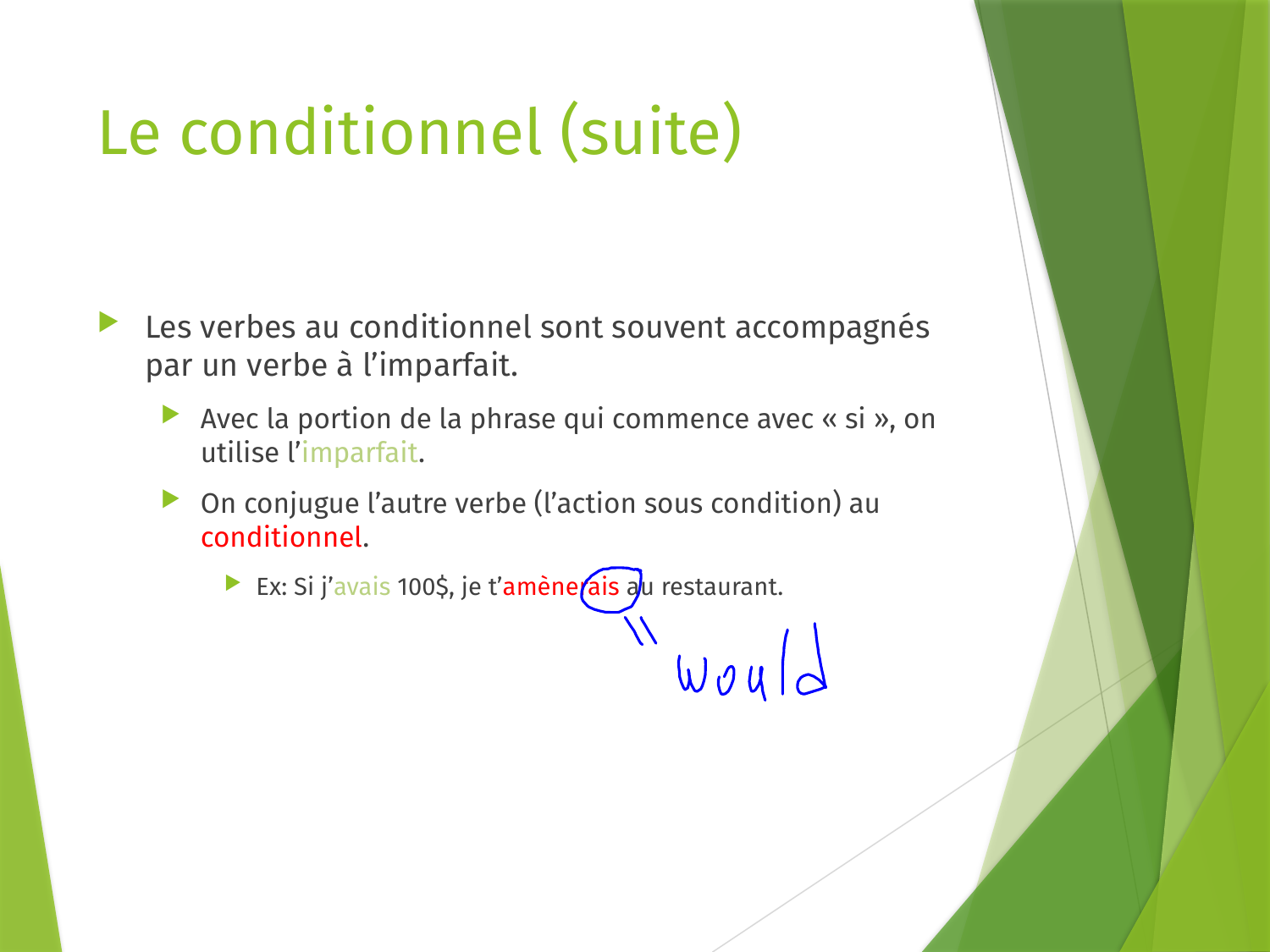

# Le conditionnel (suite)
Les verbes au conditionnel sont souvent accompagnés par un verbe à l’imparfait.
Avec la portion de la phrase qui commence avec « si », on utilise l’imparfait.
On conjugue l’autre verbe (l’action sous condition) au conditionnel.
Ex: Si j’avais 100$, je t’amènerais au restaurant.